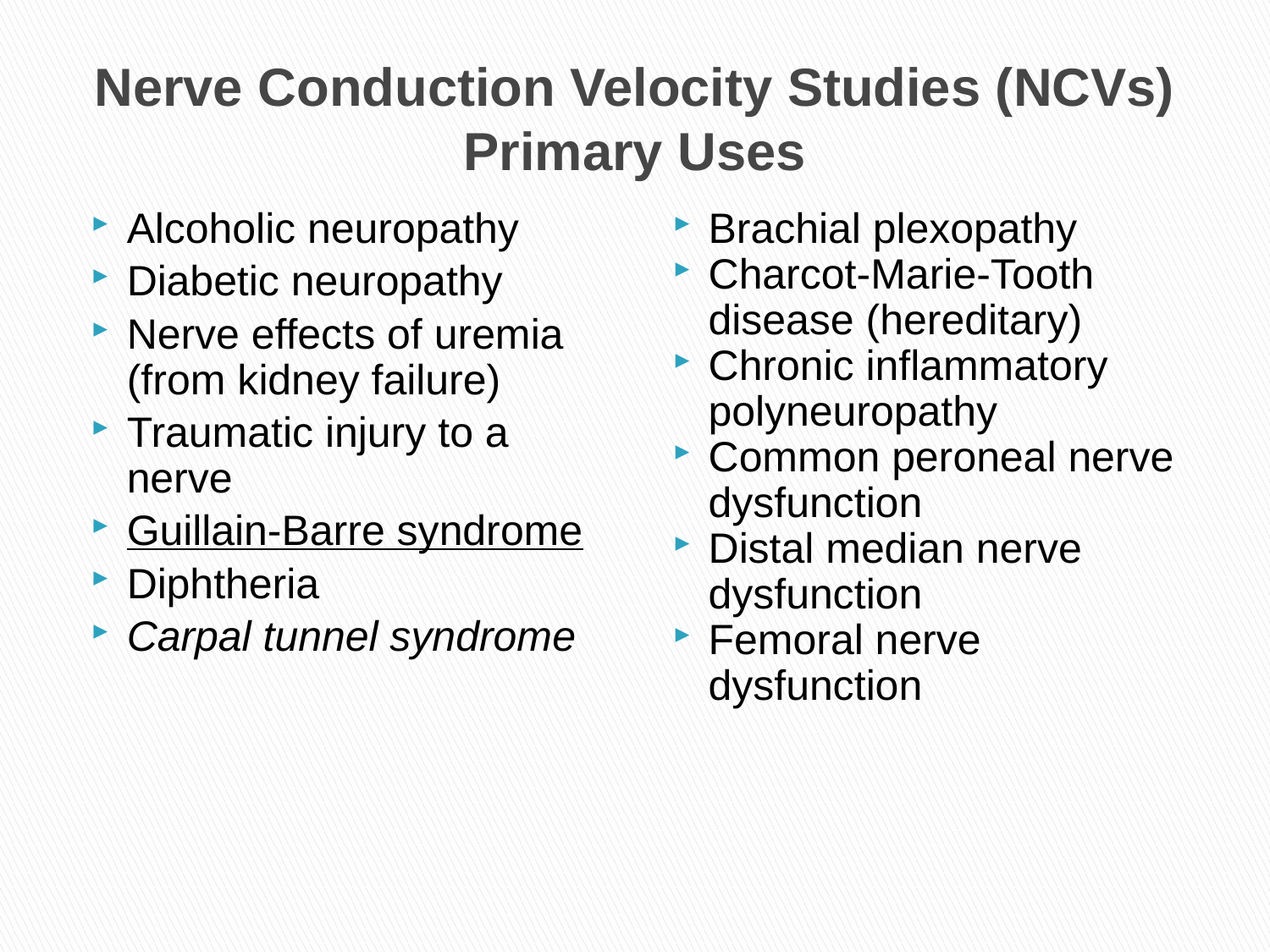

# Nerve Conduction Velocity Studies (NCVs) Primary Uses
Alcoholic neuropathy
Diabetic neuropathy
Nerve effects of uremia (from kidney failure)
Traumatic injury to a nerve
Guillain-Barre syndrome
Diphtheria
Carpal tunnel syndrome
Brachial plexopathy
Charcot-Marie-Tooth disease (hereditary)
Chronic inflammatory polyneuropathy
Common peroneal nerve dysfunction
Distal median nerve dysfunction
Femoral nerve dysfunction